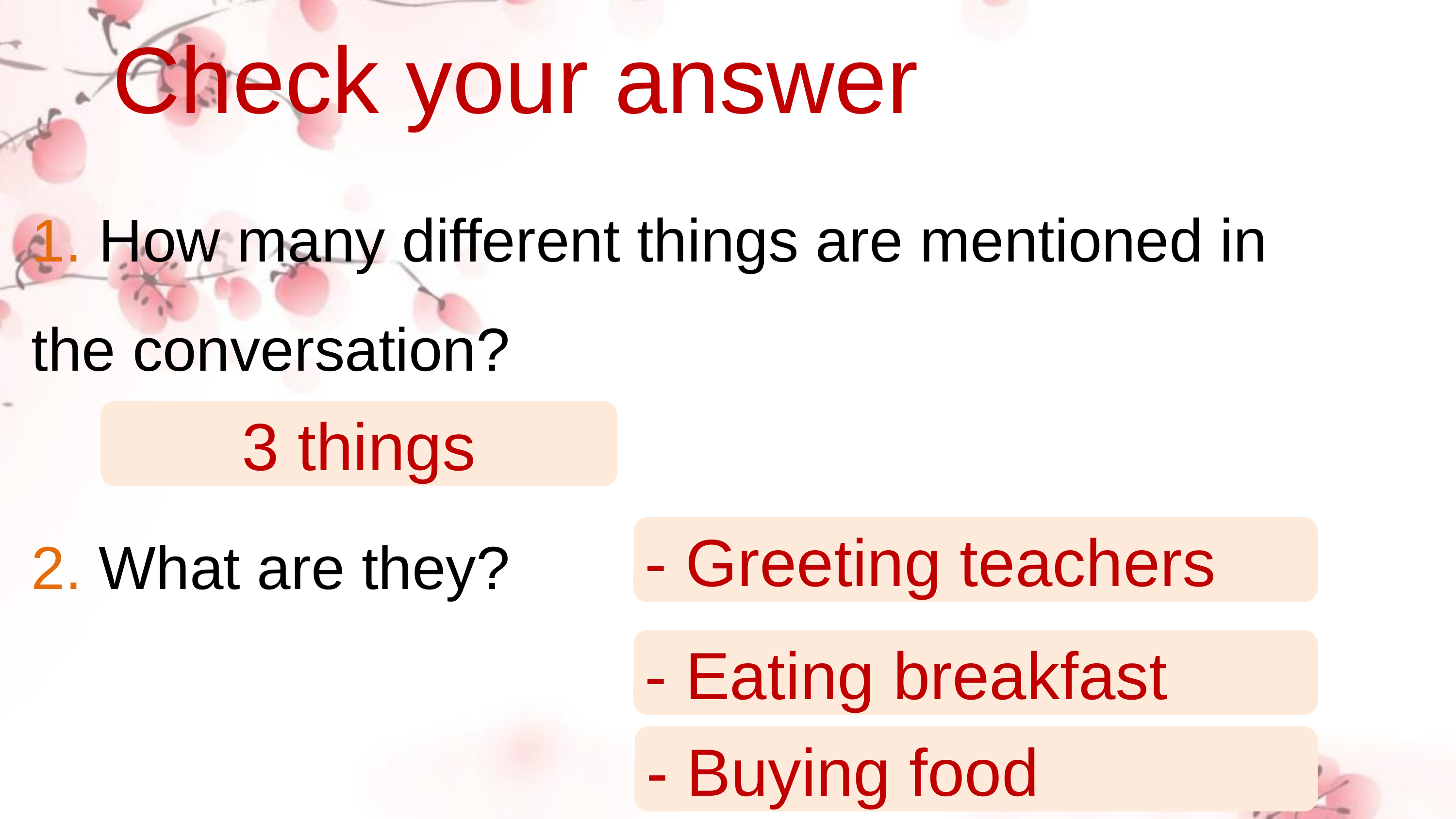

Check your answer
1. How many different things are mentioned in the conversation?

2. What are they?
3 things
- Greeting teachers
- Eating breakfast
- Buying food